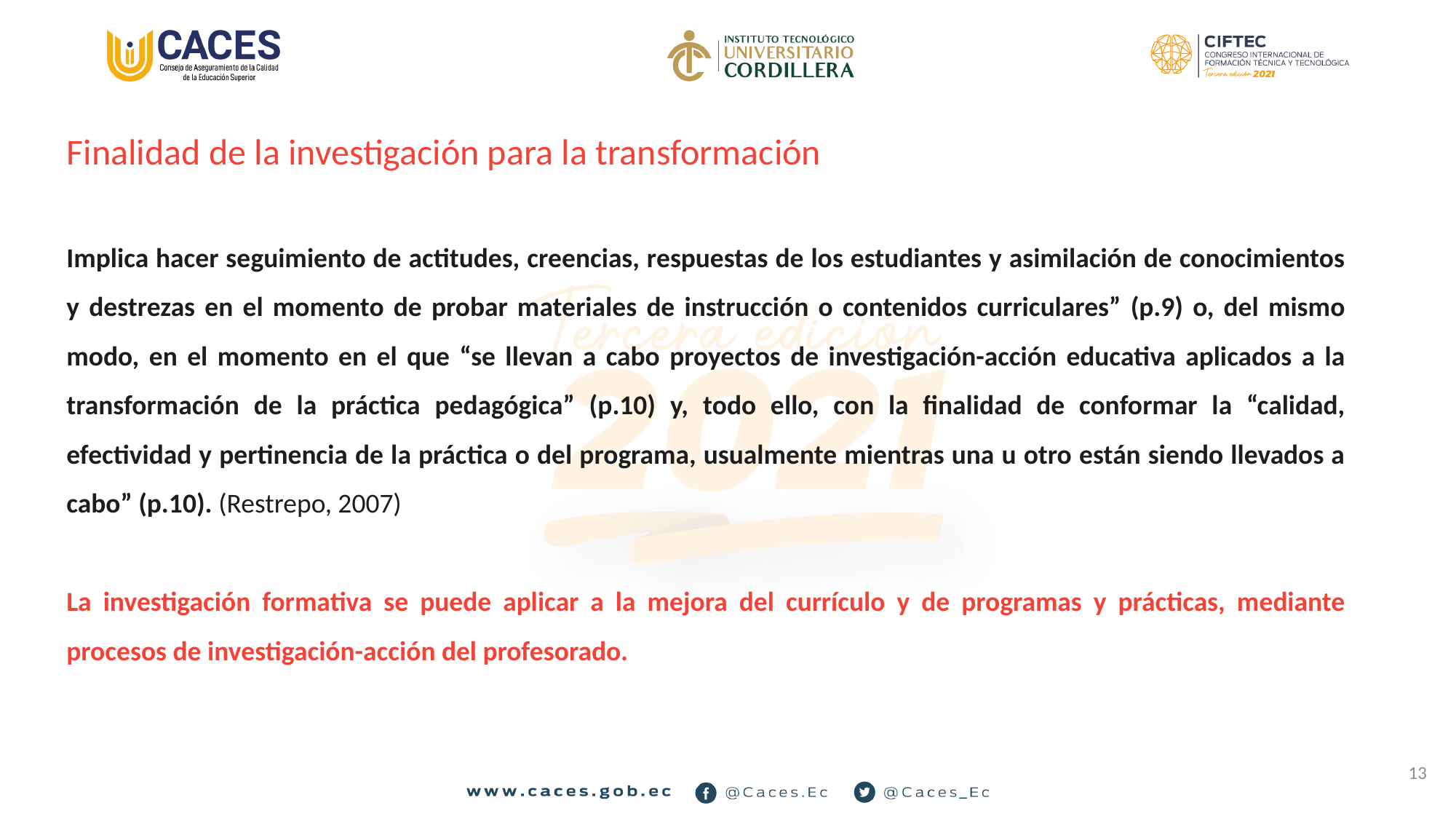

# Finalidad de la investigación para la transformación
Implica hacer seguimiento de actitudes, creencias, respuestas de los estudiantes y asimilación de conocimientos y destrezas en el momento de probar materiales de instrucción o contenidos curriculares” (p.9) o, del mismo modo, en el momento en el que “se llevan a cabo proyectos de investigación-acción educativa aplicados a la transformación de la práctica pedagógica” (p.10) y, todo ello, con la finalidad de conformar la “calidad, efectividad y pertinencia de la práctica o del programa, usualmente mientras una u otro están siendo llevados a cabo” (p.10). (Restrepo, 2007)

La investigación formativa se puede aplicar a la mejora del currículo y de programas y prácticas, mediante procesos de investigación-acción del profesorado.

13